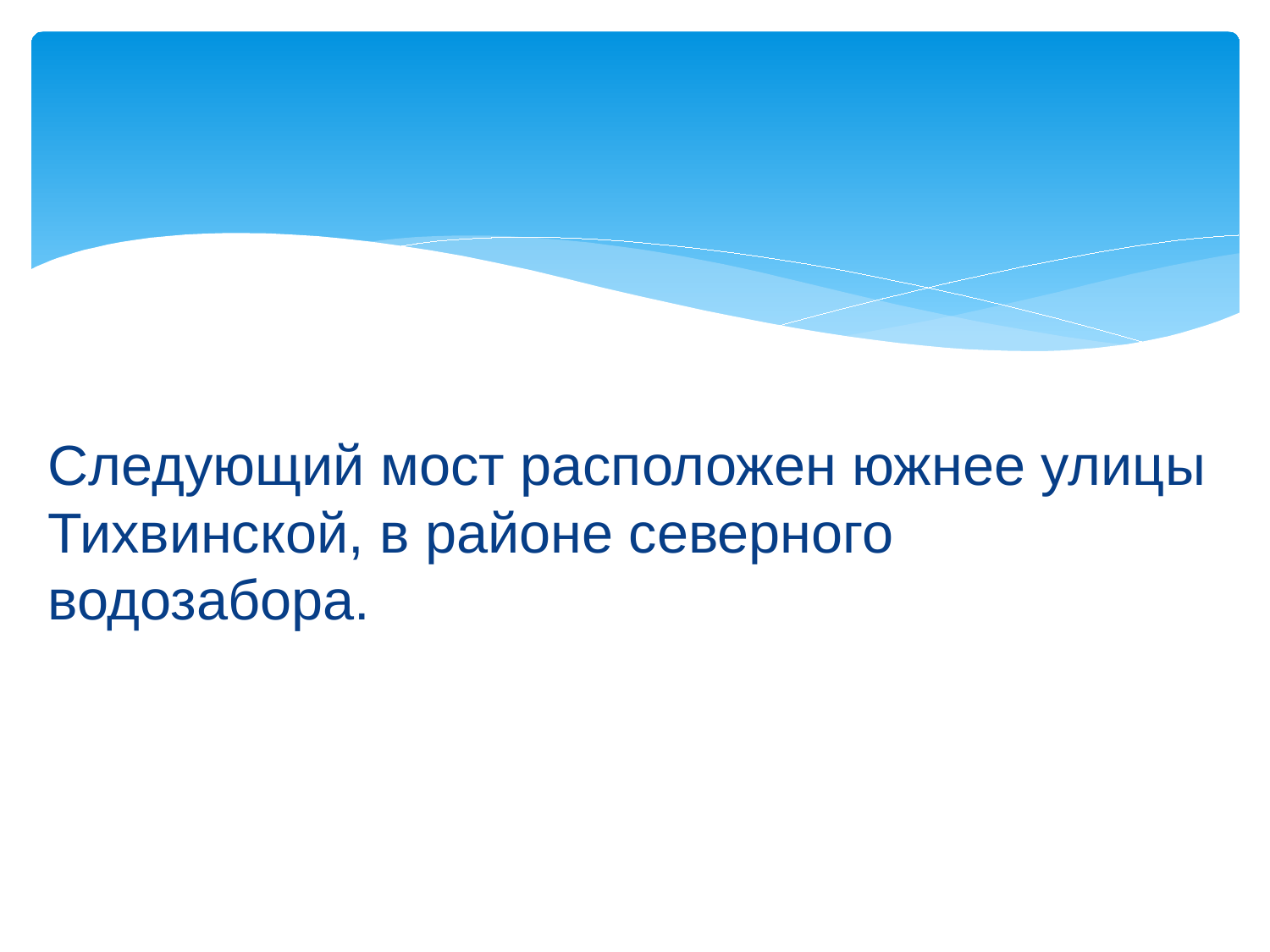

Следующий мост расположен южнее улицы Тихвинской, в районе северного водозабора.